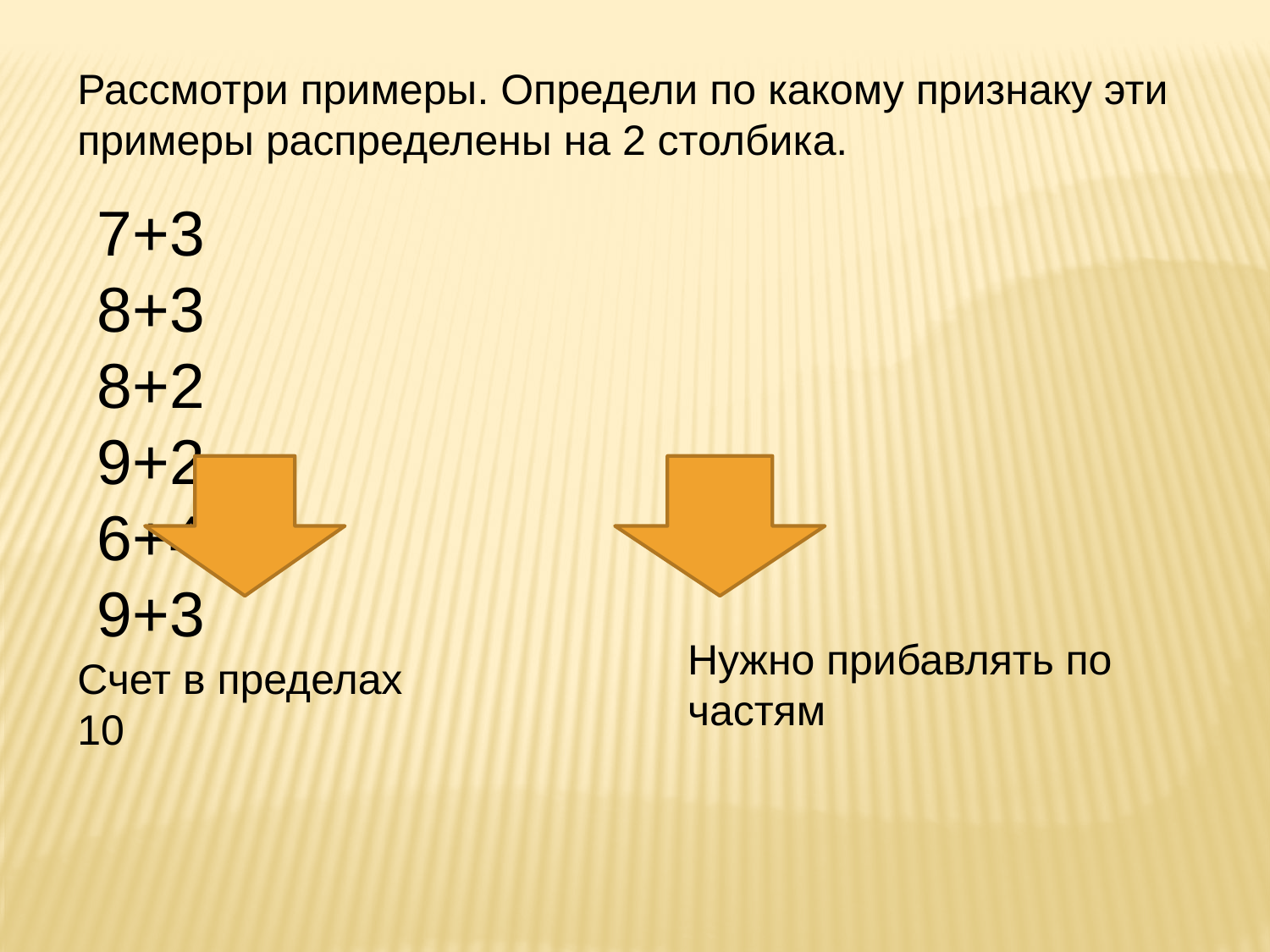

Рассмотри примеры. Определи по какому признаку эти примеры распределены на 2 столбика.
7+3                        8+3
8+2                        9+2
6+4                        9+3

Нужно прибавлять по частям
Счет в пределах 10